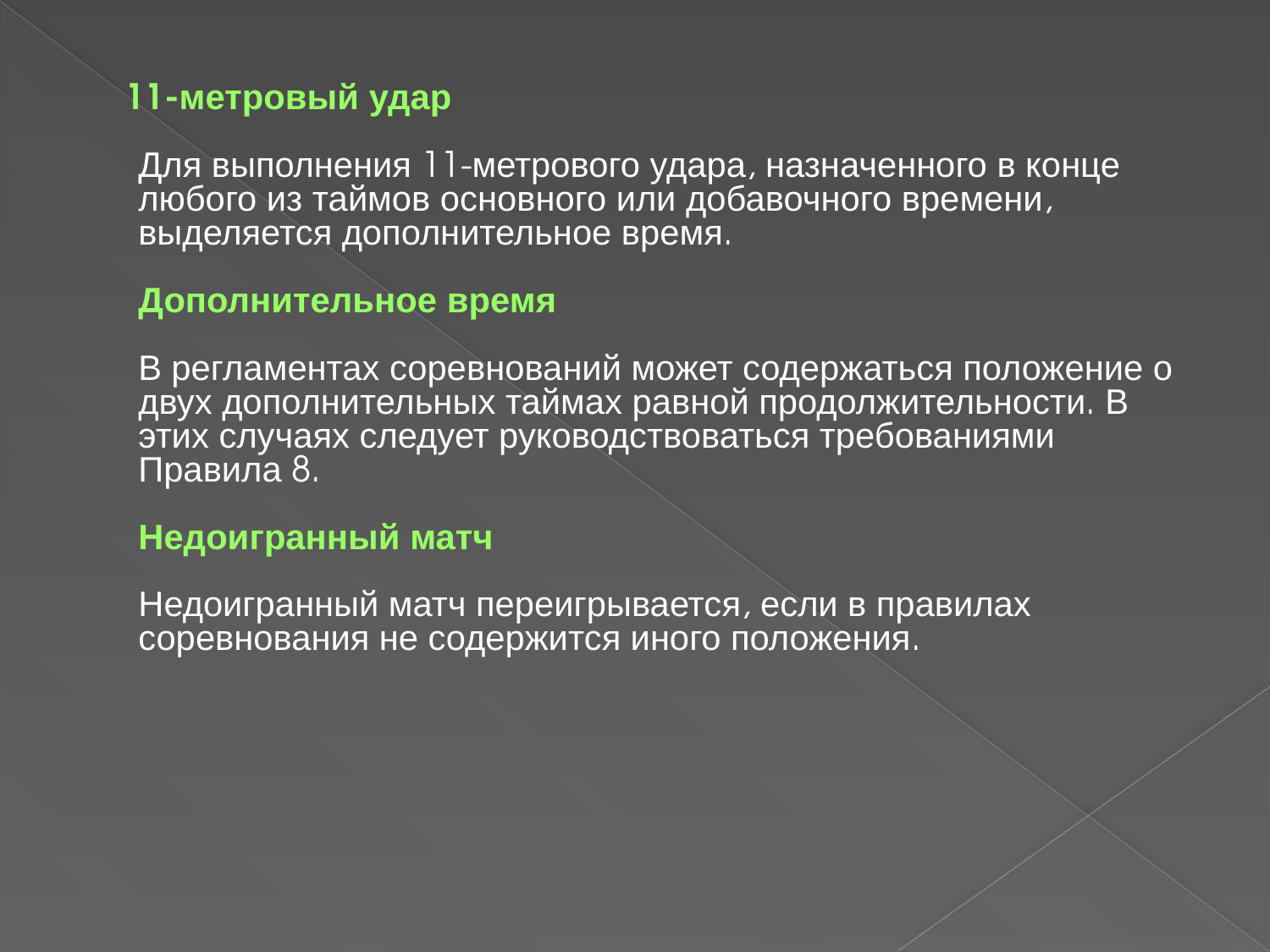

11-метровый удар
Для выполнения 11-метрового удара, назначенного в конце любого из таймов основного или добавочного времени, выделяется дополнительное время.
Дополнительное время
В регламентах соревнований может содержаться положение о двух дополнительных таймах равной продолжительности. В этих случаях следует руководствоваться требованиями Правила 8.
Недоигранный матч
Недоигранный матч переигрывается, если в правилах соревнования не содержится иного положения.